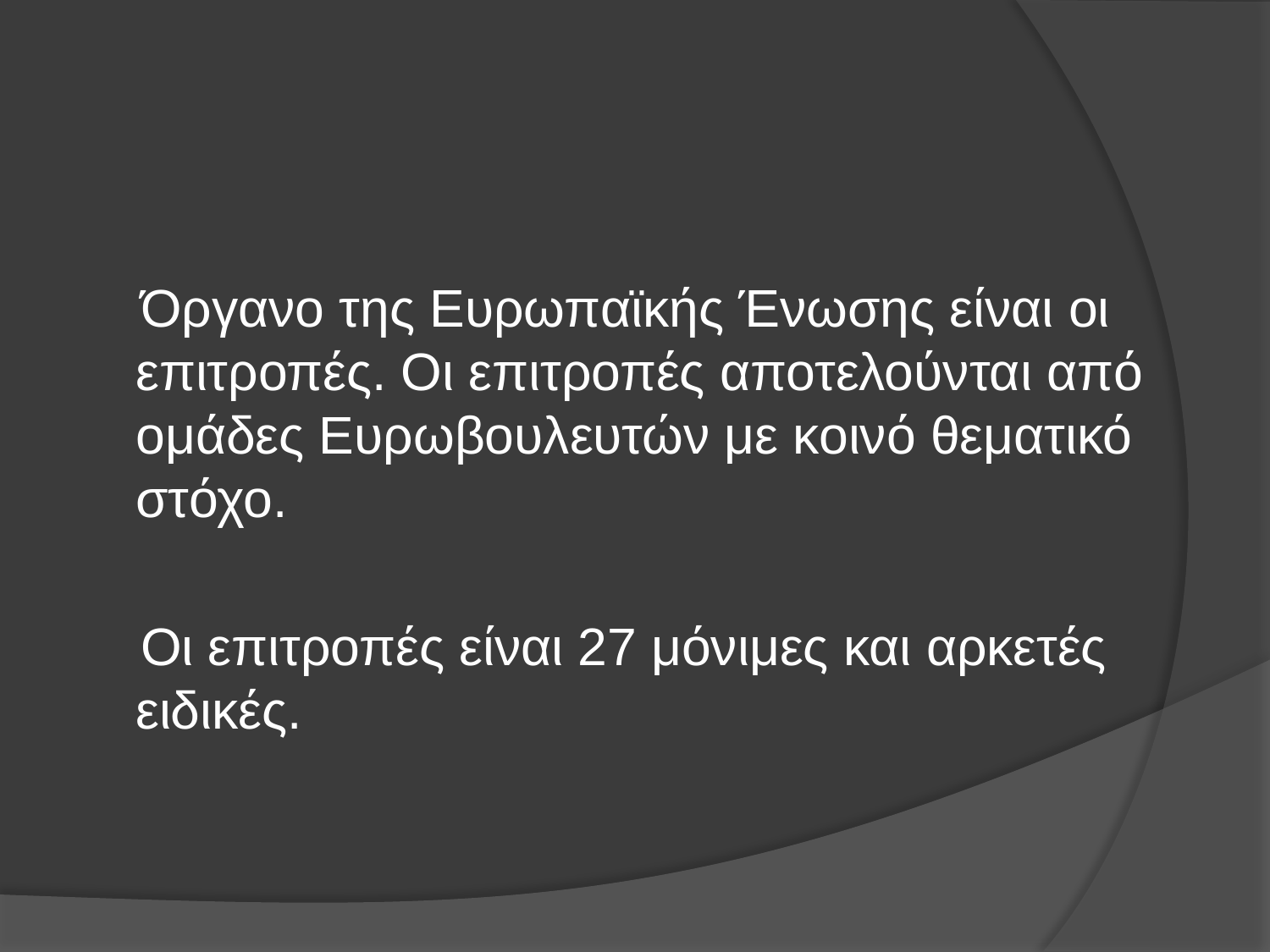

Όργανο της Ευρωπαϊκής Ένωσης είναι οι επιτροπές. Οι επιτροπές αποτελούνται από ομάδες Ευρωβουλευτών με κοινό θεματικό στόχο.

    Οι επιτροπές είναι 27 μόνιμες και αρκετές ειδικές.